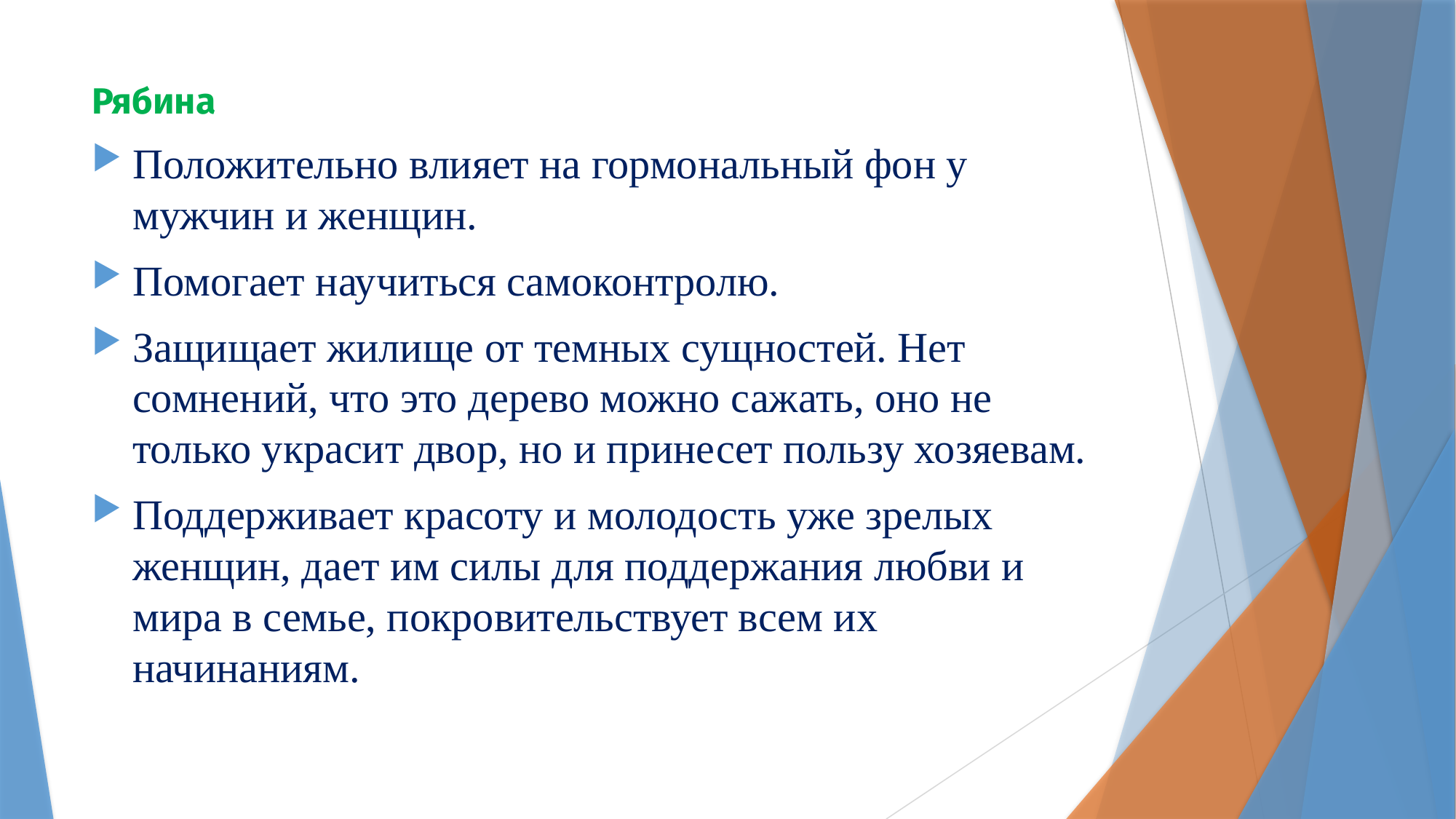

Рябина
Положительно влияет на гормональный фон у мужчин и женщин.
Помогает научиться самоконтролю.
Защищает жилище от темных сущностей. Нет сомнений, что это дерево можно сажать, оно не только украсит двор, но и принесет пользу хозяевам.
Поддерживает красоту и молодость уже зрелых женщин, дает им силы для поддержания любви и мира в семье, покровительствует всем их начинаниям.